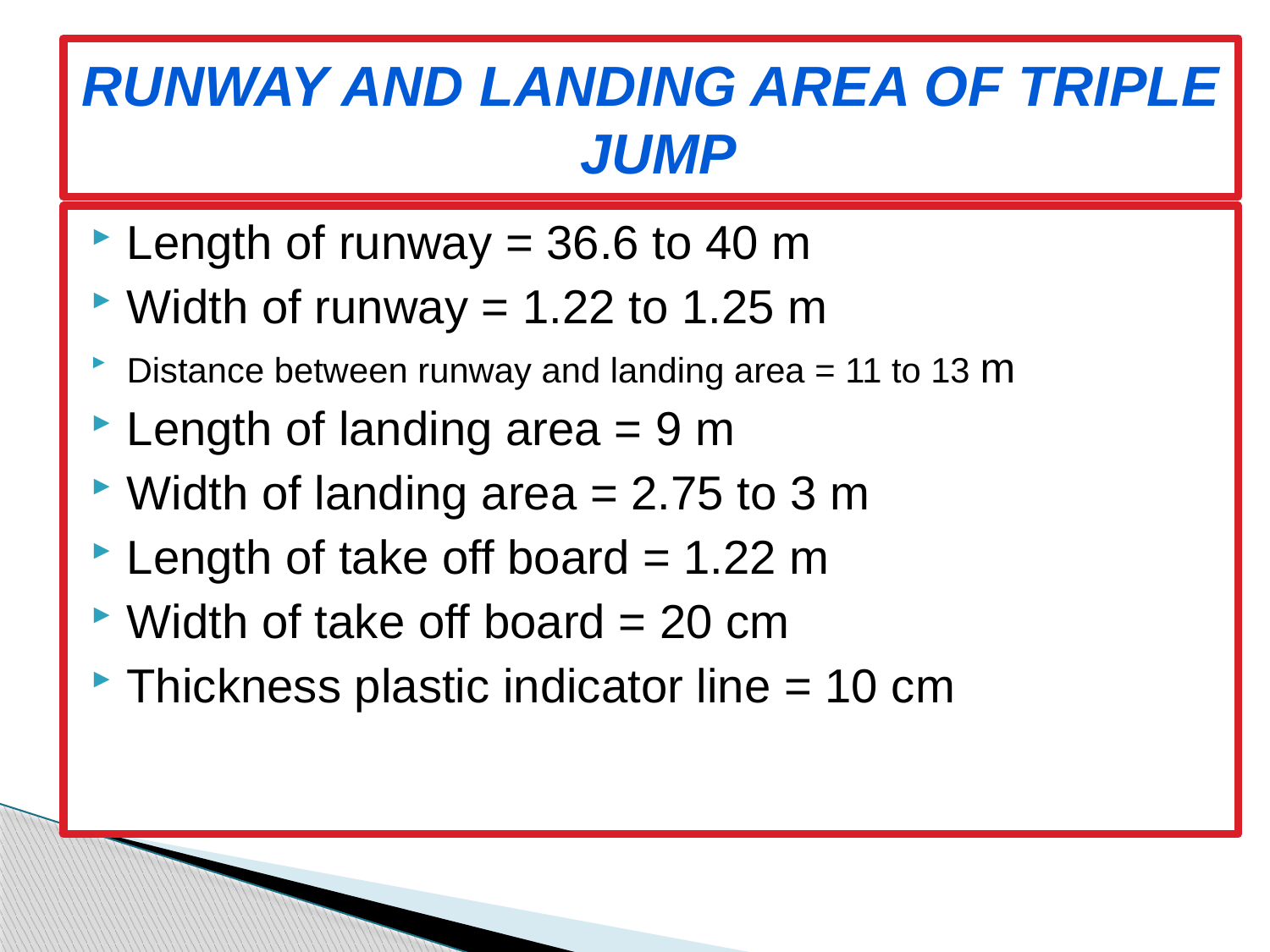

# Runway and Landing area of Triple  Jump
Length of runway = 36.6 to 40 m
Width of runway = 1.22 to 1.25 m
Distance between runway and landing area = 11 to 13 m
Length of landing area = 9 m
Width of landing area = 2.75 to 3 m
Length of take off board = 1.22 m
Width of take off board = 20 cm
Thickness plastic indicator line = 10 cm